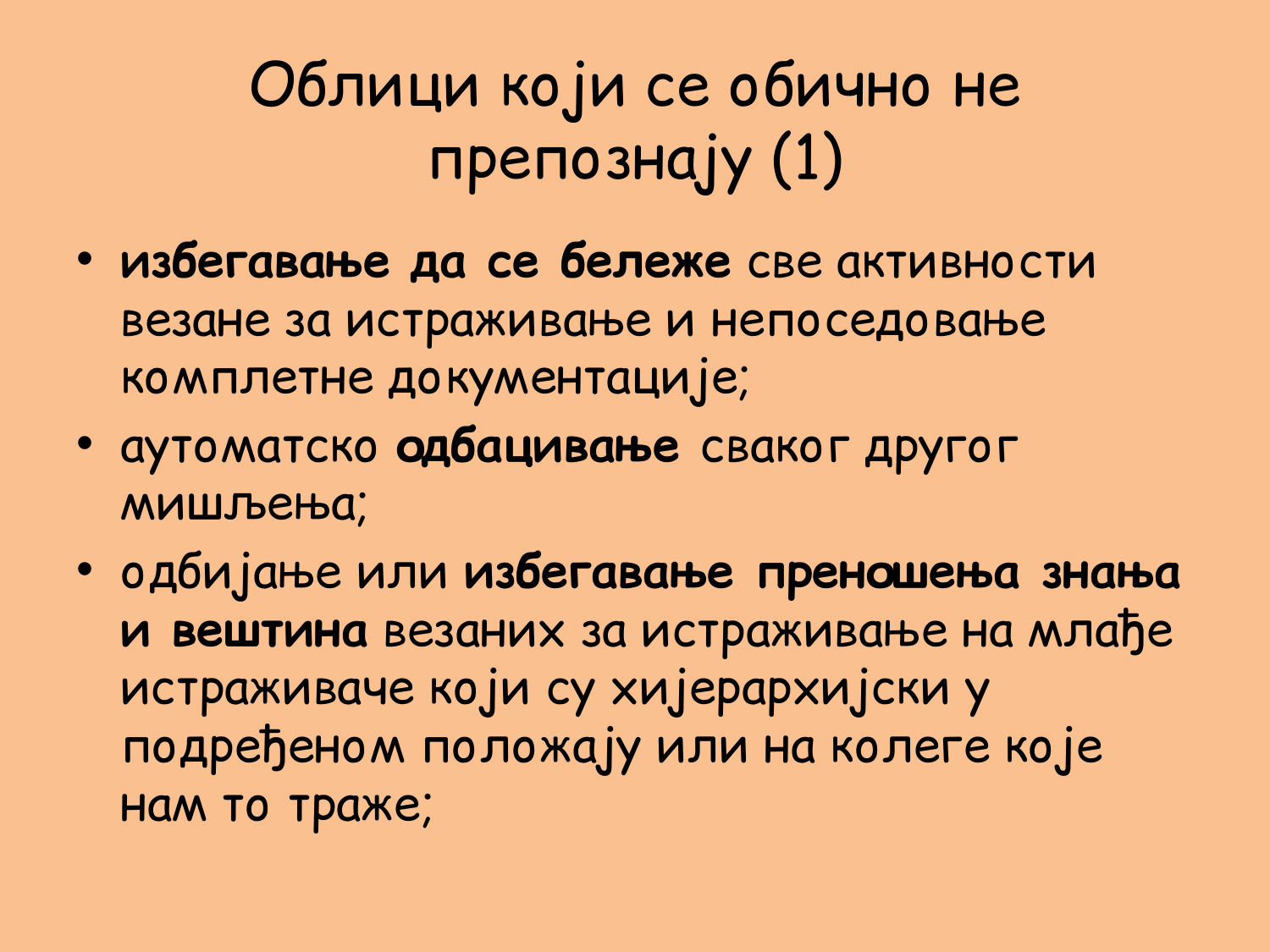

# Облици који се обично не препознају (1)
избегавање да се бележе све активности везане за истраживање и непоседовање комплетне документације;
аутоматско одбацивање сваког другог мишљења;
одбијање или избегавање преношења знања и вештина везаних за истраживање на млађе истраживаче који су хијерархијски у подређеном положају или на колеге које нам то траже;